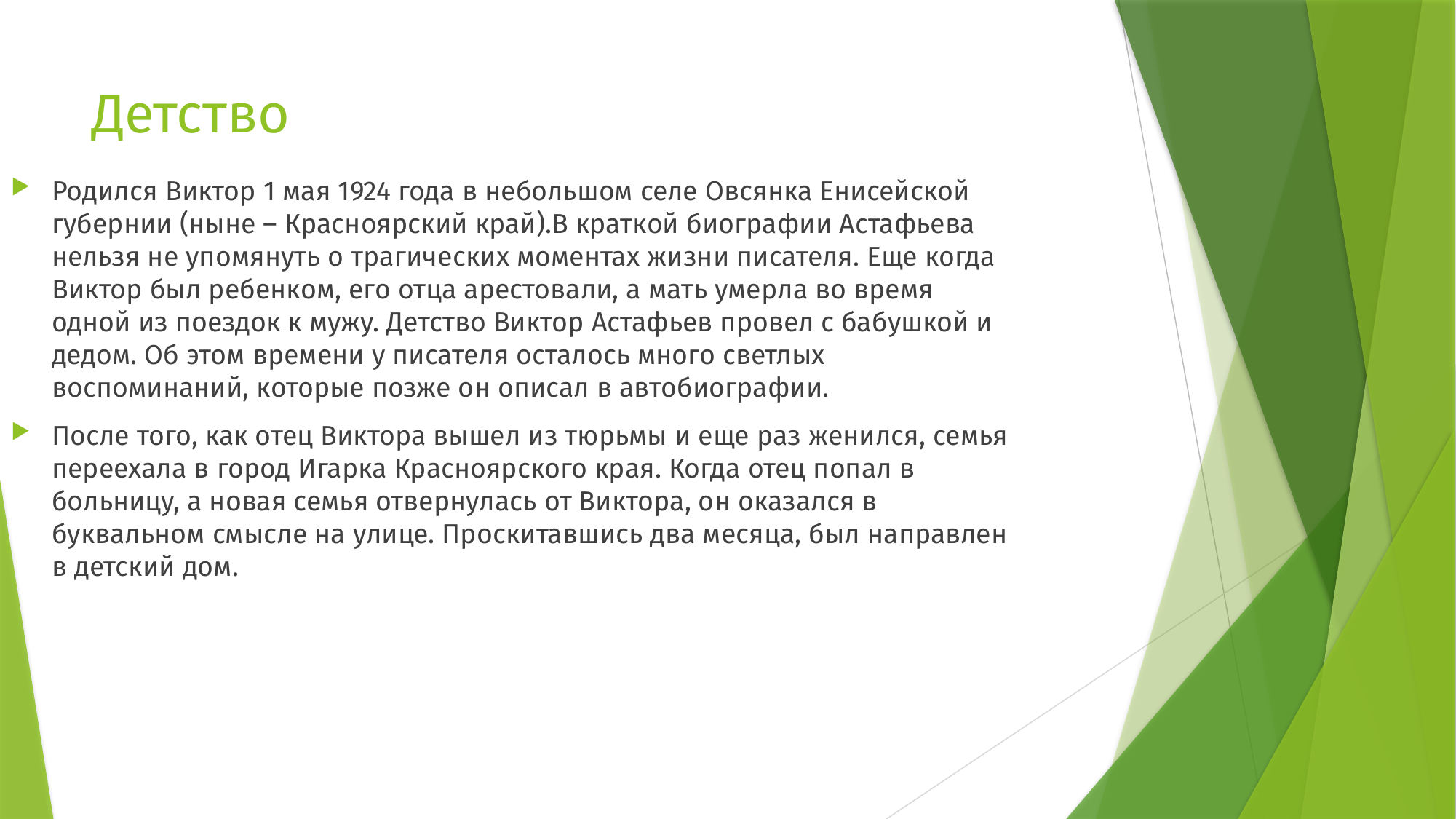

# Детство
Родился Виктор 1 мая 1924 года в небольшом селе Овсянка Енисейской губернии (ныне – Красноярский край).В краткой биографии Астафьева нельзя не упомянуть о трагических моментах жизни писателя. Еще когда Виктор был ребенком, его отца арестовали, а мать умерла во время одной из поездок к мужу. Детство Виктор Астафьев провел с бабушкой и дедом. Об этом времени у писателя осталось много светлых воспоминаний, которые позже он описал в автобиографии.
После того, как отец Виктора вышел из тюрьмы и еще раз женился, семья переехала в город Игарка Красноярского края. Когда отец попал в больницу, а новая семья отвернулась от Виктора, он оказался в буквальном смысле на улице. Проскитавшись два месяца, был направлен в детский дом.